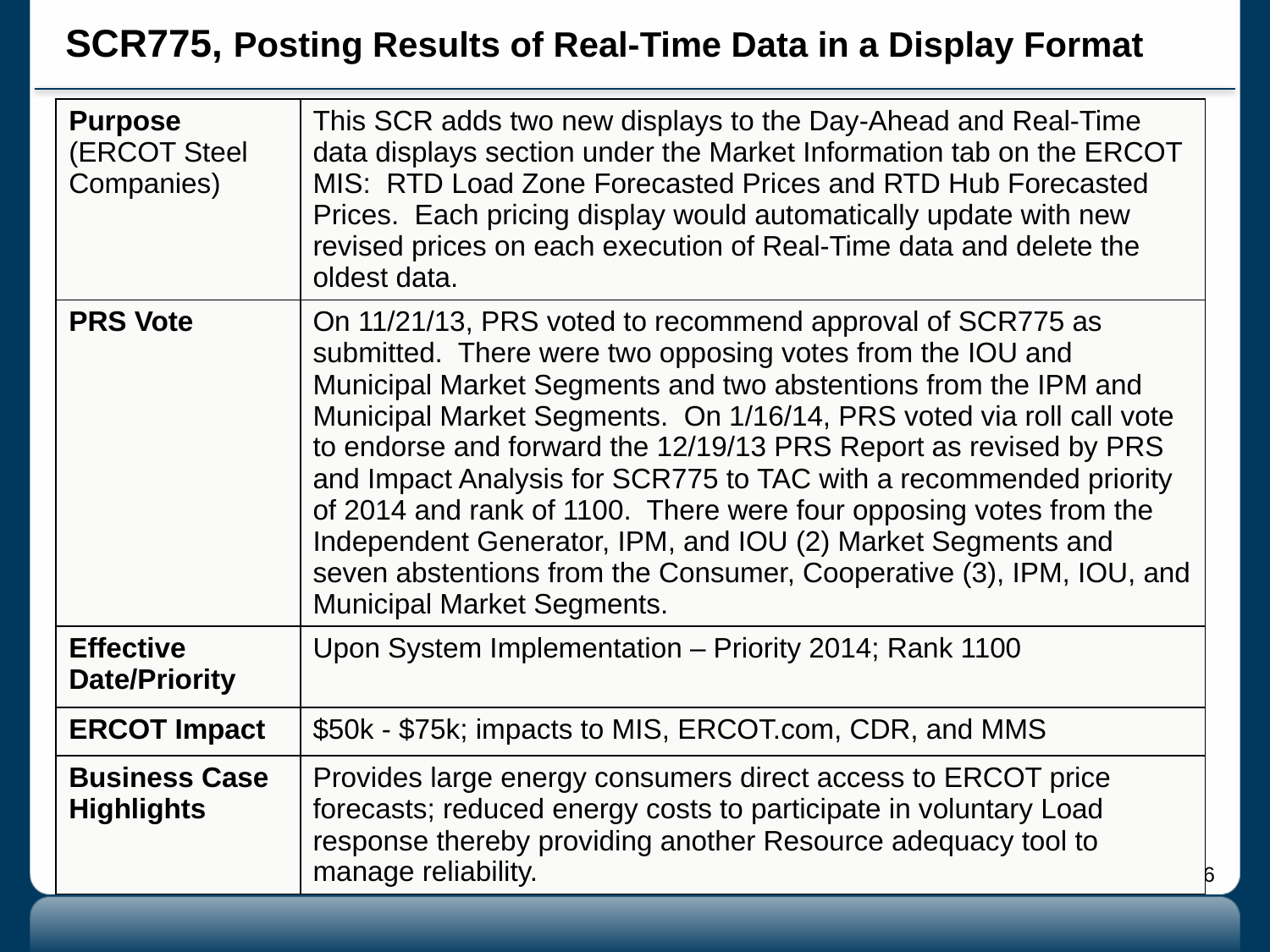

# SCR775, Posting Results of Real-Time Data in a Display Format
| Purpose (ERCOT Steel Companies) | This SCR adds two new displays to the Day-Ahead and Real-Time data displays section under the Market Information tab on the ERCOT MIS: RTD Load Zone Forecasted Prices and RTD Hub Forecasted Prices. Each pricing display would automatically update with new revised prices on each execution of Real-Time data and delete the oldest data. |
| --- | --- |
| PRS Vote | On 11/21/13, PRS voted to recommend approval of SCR775 as submitted. There were two opposing votes from the IOU and Municipal Market Segments and two abstentions from the IPM and Municipal Market Segments. On 1/16/14, PRS voted via roll call vote to endorse and forward the 12/19/13 PRS Report as revised by PRS and Impact Analysis for SCR775 to TAC with a recommended priority of 2014 and rank of 1100. There were four opposing votes from the Independent Generator, IPM, and IOU (2) Market Segments and seven abstentions from the Consumer, Cooperative (3), IPM, IOU, and Municipal Market Segments. |
| Effective Date/Priority | Upon System Implementation – Priority 2014; Rank 1100 |
| ERCOT Impact | $50k - $75k; impacts to MIS, ERCOT.com, CDR, and MMS |
| Business Case Highlights | Provides large energy consumers direct access to ERCOT price forecasts; reduced energy costs to participate in voluntary Load response thereby providing another Resource adequacy tool to manage reliability. |